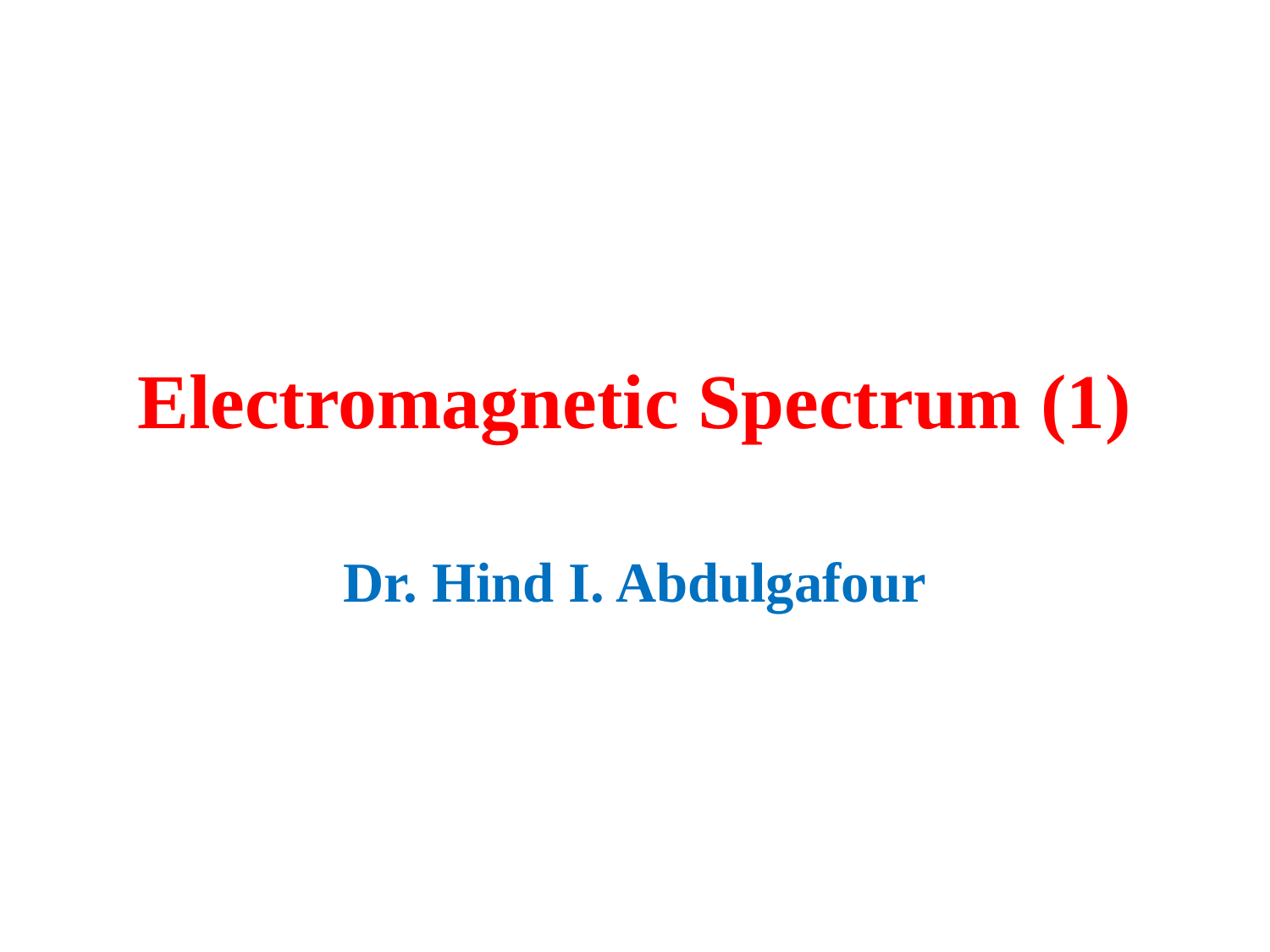

# Electromagnetic Spectrum (1)
Dr. Hind I. Abdulgafour